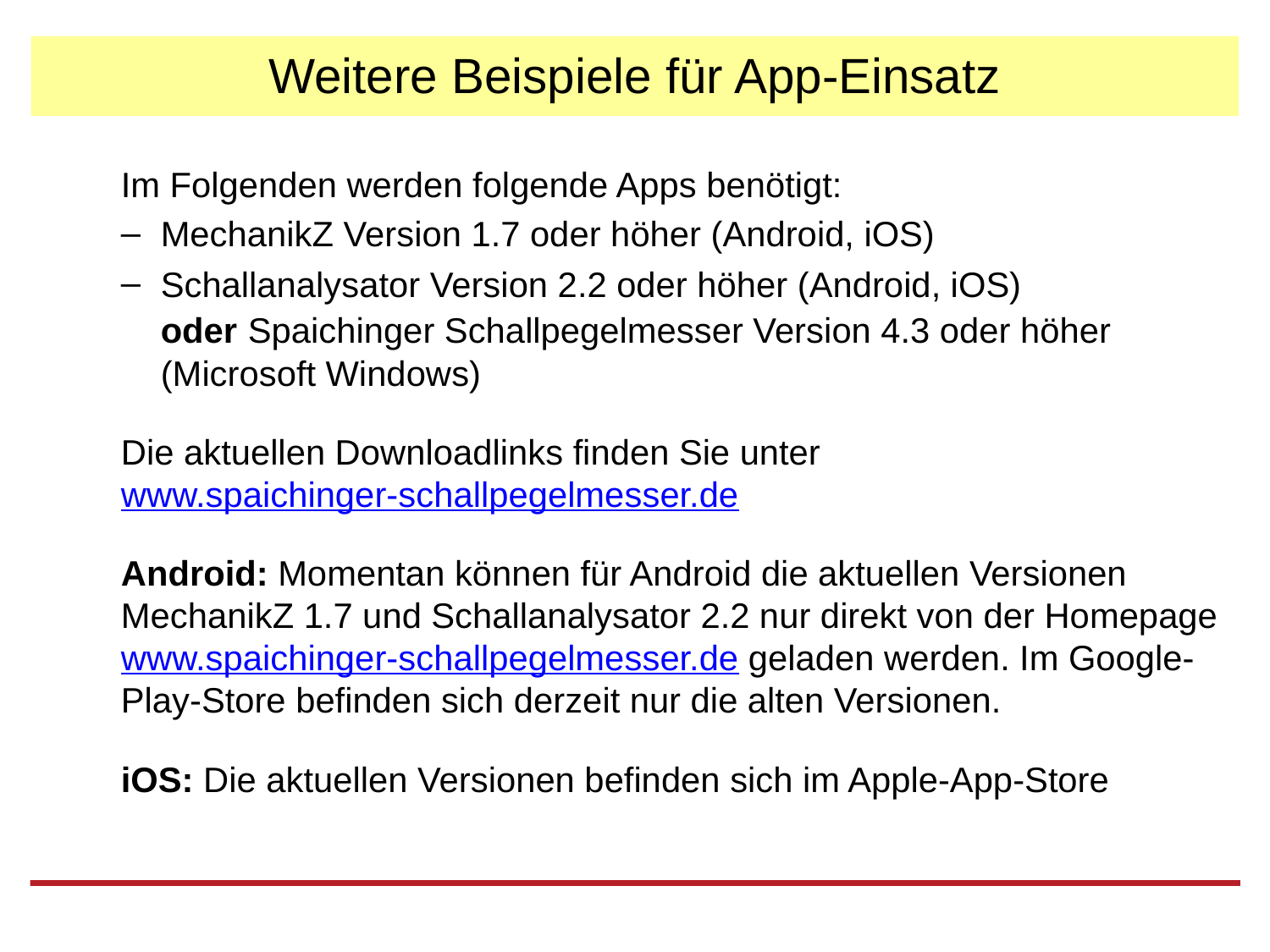

# Weitere Beispiele für App-Einsatz
Im Folgenden werden folgende Apps benötigt:
MechanikZ Version 1.7 oder höher (Android, iOS)
Schallanalysator Version 2.2 oder höher (Android, iOS)
oder Spaichinger Schallpegelmesser Version 4.3 oder höher (Microsoft Windows)

Die aktuellen Downloadlinks finden Sie unter
www.spaichinger-schallpegelmesser.de

Android: Momentan können für Android die aktuellen Versionen MechanikZ 1.7 und Schallanalysator 2.2 nur direkt von der Homepage www.spaichinger-schallpegelmesser.de geladen werden. Im Google-Play-Store befinden sich derzeit nur die alten Versionen.

iOS: Die aktuellen Versionen befinden sich im Apple-App-Store